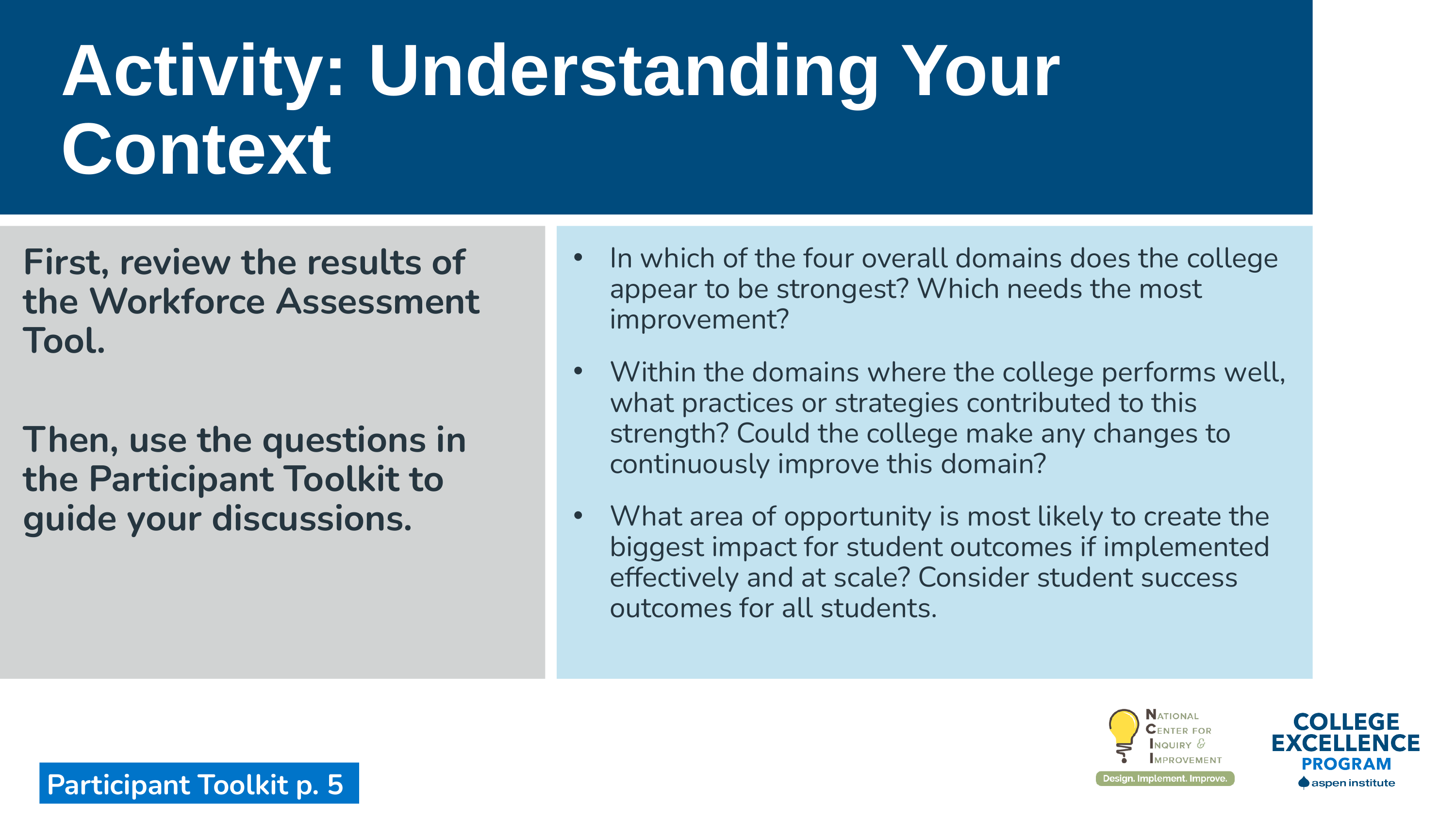

Activity: Understanding Your Context
First, review the results of the Workforce Assessment Tool.

Then, use the questions in the Participant Toolkit to guide your discussions.
In which of the four overall domains does the college appear to be strongest? Which needs the most improvement?
Within the domains where the college performs well, what practices or strategies contributed to this strength? Could the college make any changes to continuously improve this domain?
What area of opportunity is most likely to create the biggest impact for student outcomes if implemented effectively and at scale? Consider student success outcomes for all students.
Participant Toolkit p. 5